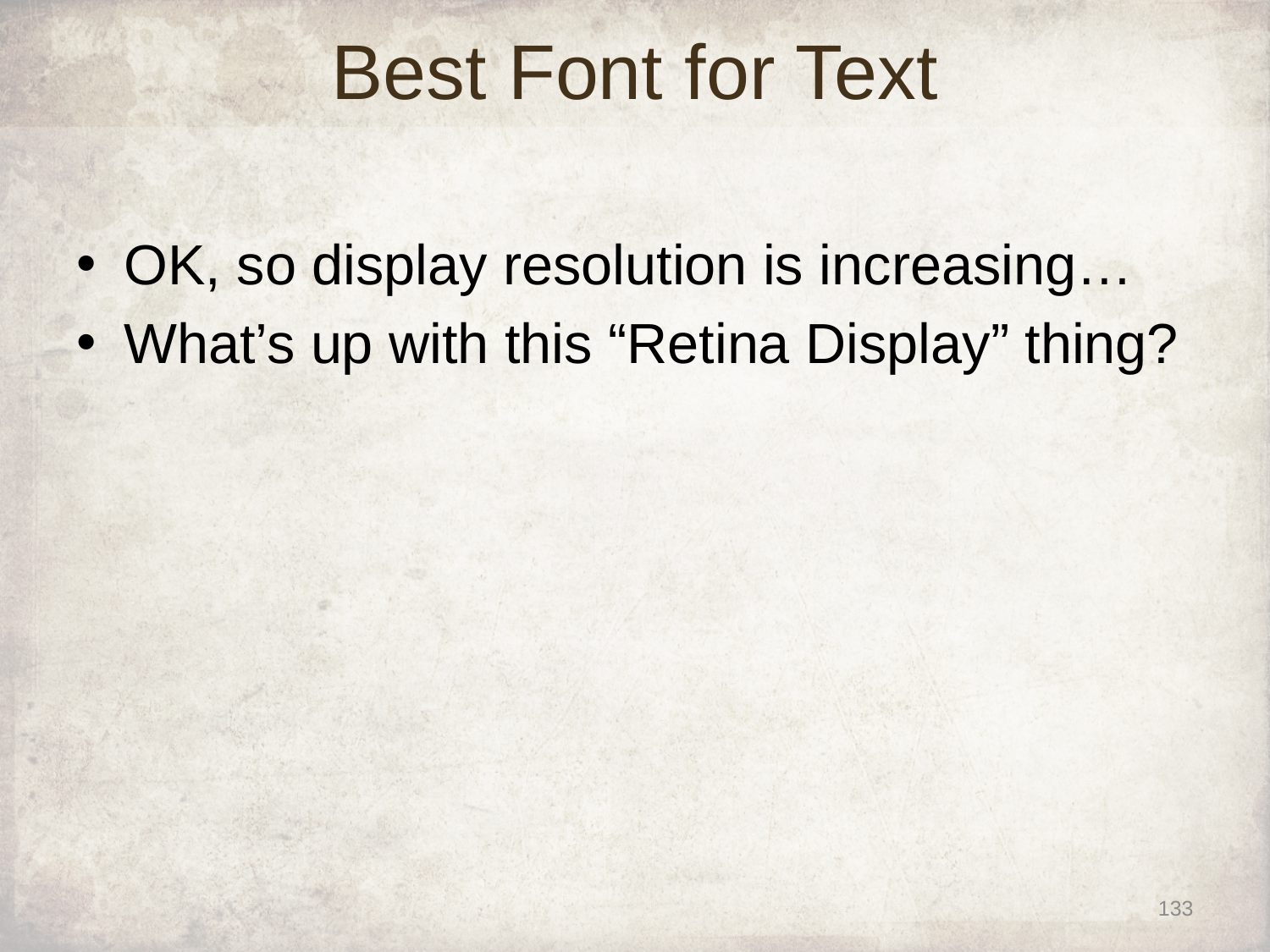

# Best Font for Text
OK, so display resolution is increasing…
What’s up with this “Retina Display” thing?
133